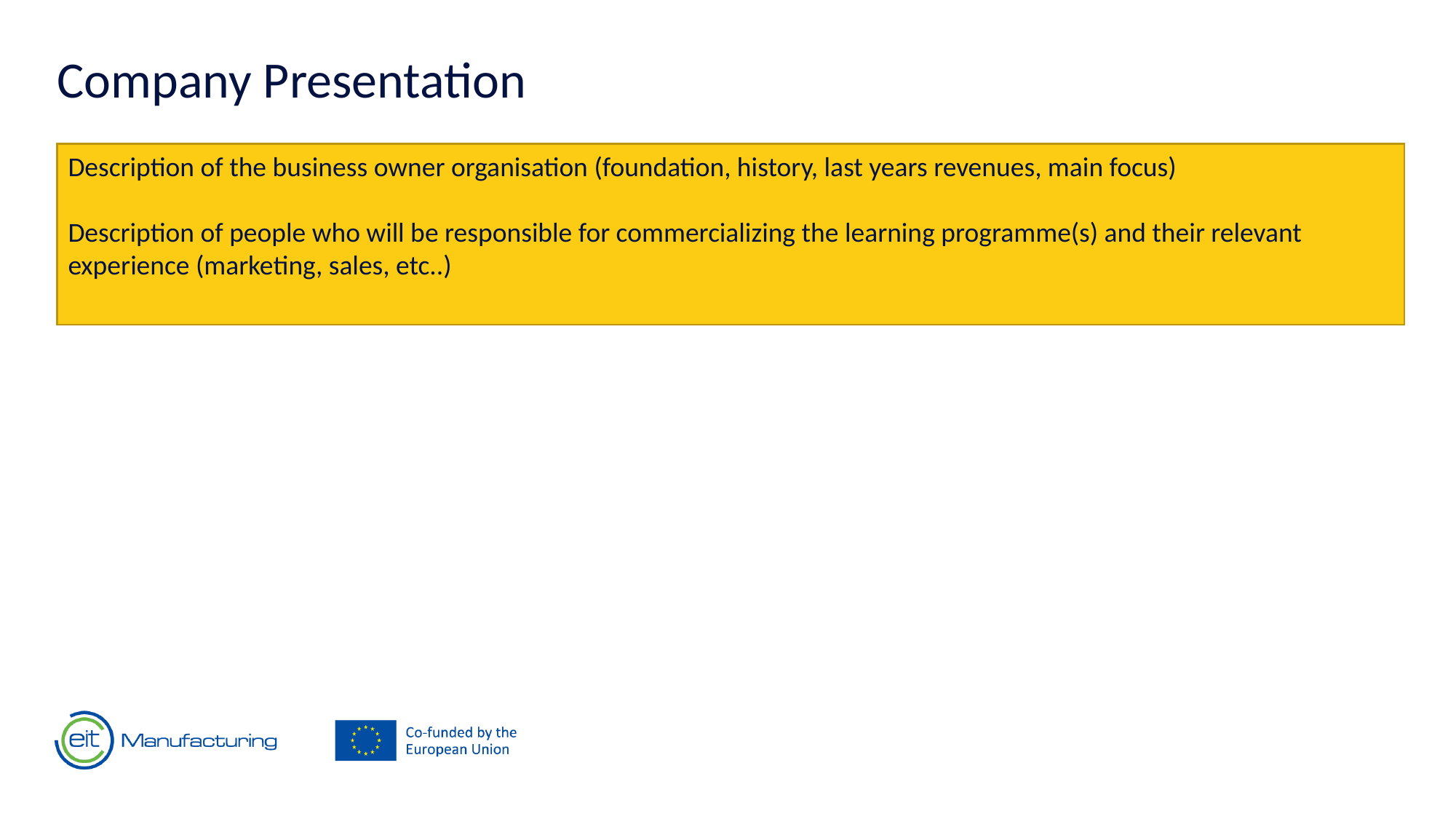

Company Presentation

Description of the business owner organisation (foundation, history, last years revenues, main focus)

Description of people who will be responsible for commercializing the learning programme(s) and their relevant experience (marketing, sales, etc..)